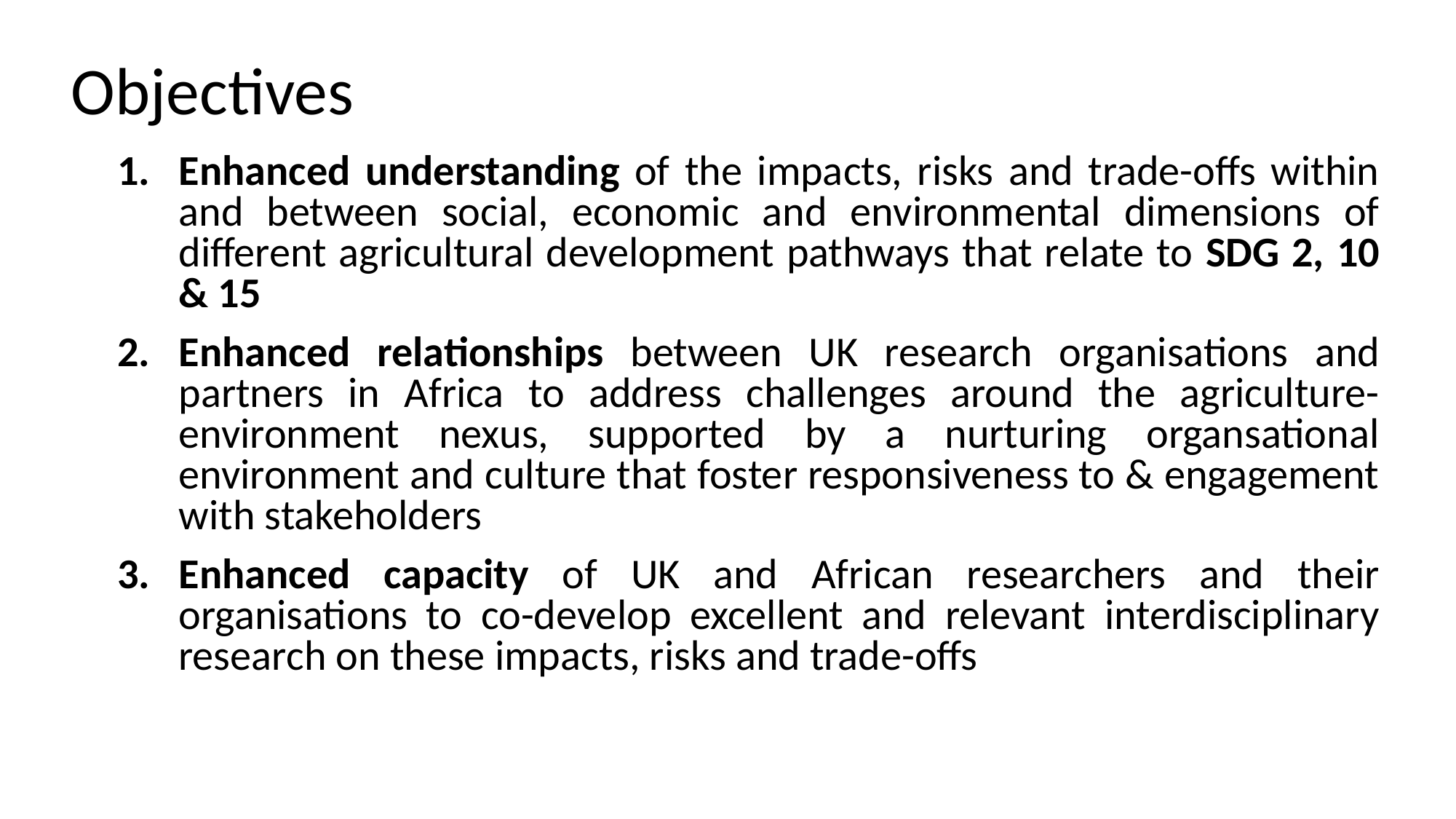

Objectives

Enhanced understanding of the impacts, risks and trade-offs within and between social, economic and environmental dimensions of different agricultural development pathways that relate to SDG 2, 10 & 15
Enhanced relationships between UK research organisations and partners in Africa to address challenges around the agriculture-environment nexus, supported by a nurturing organsational environment and culture that foster responsiveness to & engagement with stakeholders
Enhanced capacity of UK and African researchers and their organisations to co-develop excellent and relevant interdisciplinary research on these impacts, risks and trade-offs